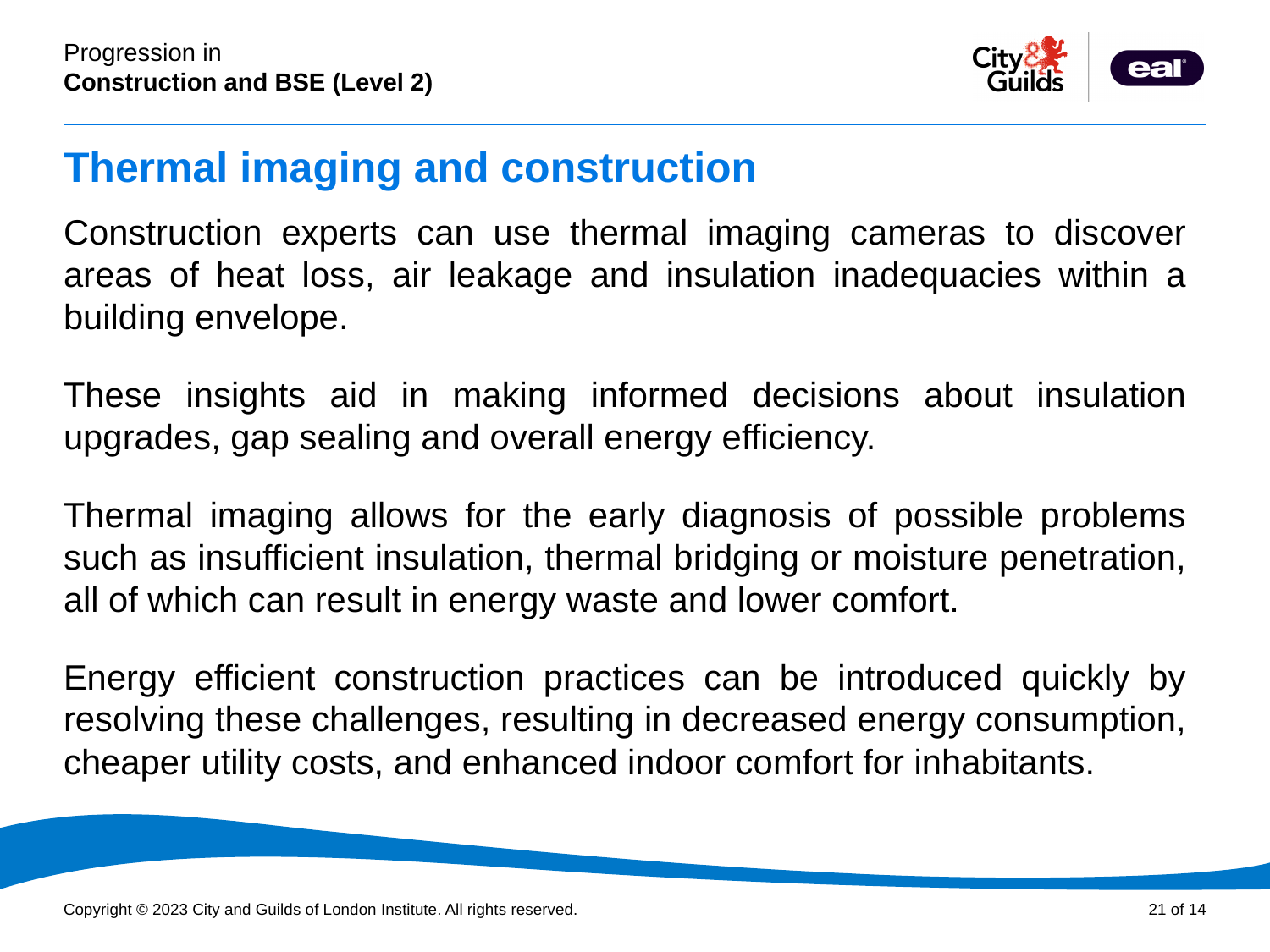

# Thermal imaging and construction
Construction experts can use thermal imaging cameras to discover areas of heat loss, air leakage and insulation inadequacies within a building envelope.
These insights aid in making informed decisions about insulation upgrades, gap sealing and overall energy efficiency.
Thermal imaging allows for the early diagnosis of possible problems such as insufficient insulation, thermal bridging or moisture penetration, all of which can result in energy waste and lower comfort.
Energy efficient construction practices can be introduced quickly by resolving these challenges, resulting in decreased energy consumption, cheaper utility costs, and enhanced indoor comfort for inhabitants.